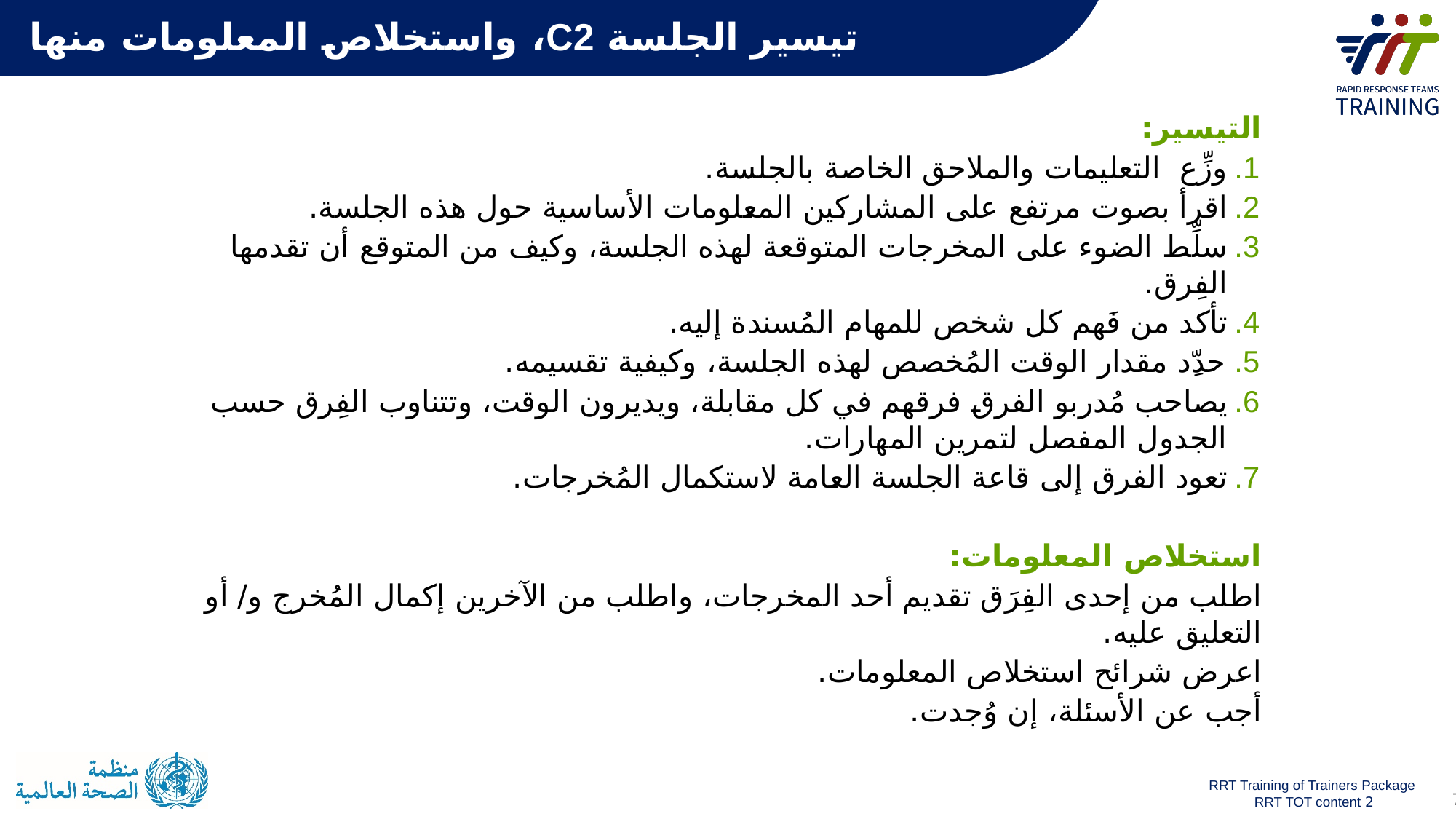

# تيسير الجلسة C2، واستخلاص المعلومات منها
التيسير:
وزِّع  التعليمات والملاحق الخاصة بالجلسة.
اقرأ بصوت مرتفع على المشاركين المعلومات الأساسية حول هذه الجلسة.
سلِّط الضوء على المخرجات المتوقعة لهذه الجلسة، وكيف من المتوقع أن تقدمها الفِرق.
تأكد من فَهم كل شخص للمهام المُسندة إليه.
حدِّد مقدار الوقت المُخصص لهذه الجلسة، وكيفية تقسيمه.
يصاحب مُدربو الفرق فرقهم في كل مقابلة، ويديرون الوقت، وتتناوب الفِرق حسب الجدول المفصل لتمرين المهارات.
تعود الفرق إلى قاعة الجلسة العامة لاستكمال المُخرجات.

استخلاص المعلومات:
اطلب من إحدى الفِرَق تقديم أحد المخرجات، واطلب من الآخرين إكمال المُخرج و/ أو التعليق عليه.
اعرض شرائح استخلاص المعلومات.
أجب عن الأسئلة، إن وُجدت.